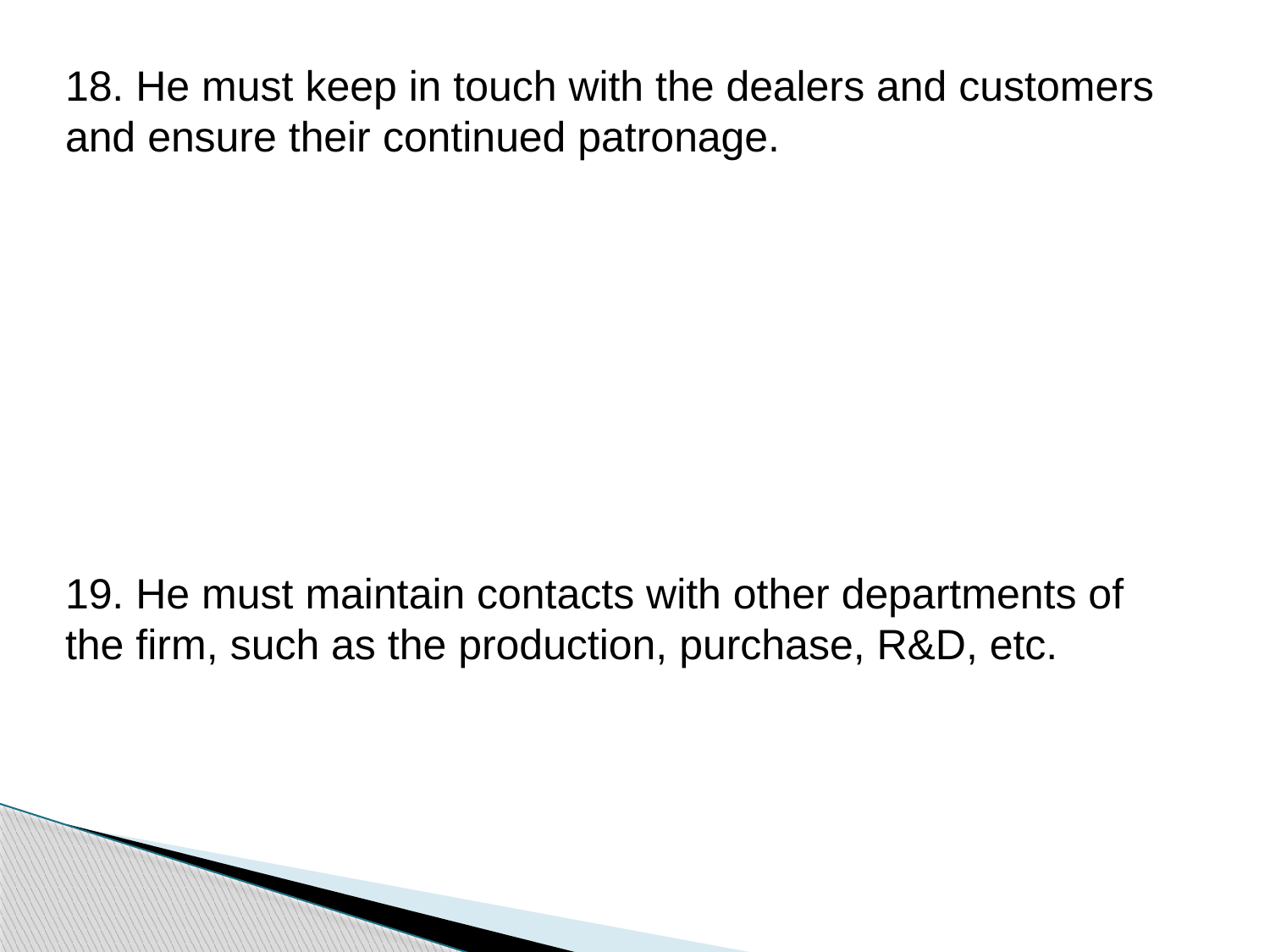

18. He must keep in touch with the dealers and customers and ensure their continued patronage.

19. He must maintain contacts with other departments of the firm, such as the production, purchase, R&D, etc.